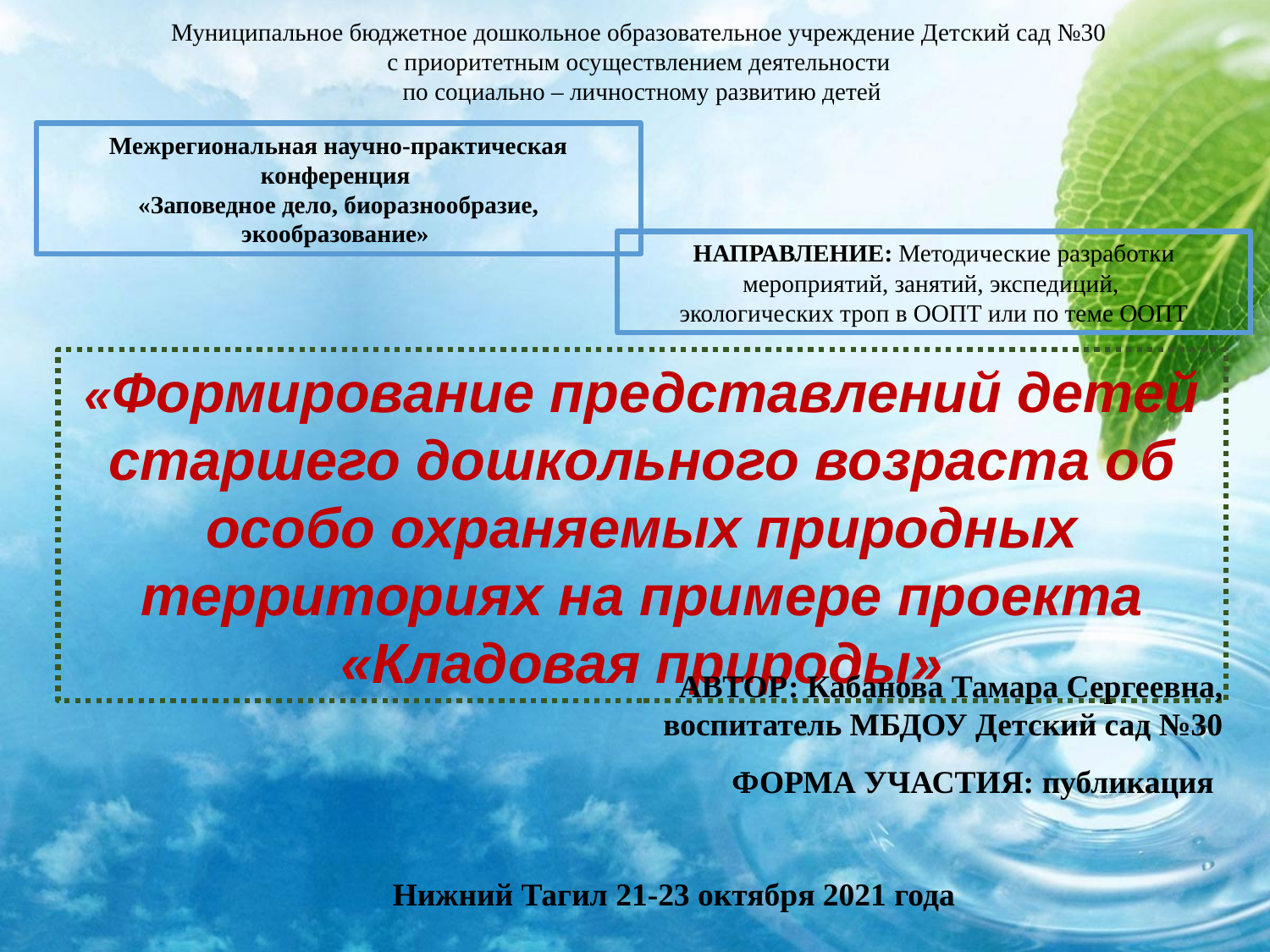

Муниципальное бюджетное дошкольное образовательное учреждение Детский сад №30
с приоритетным осуществлением деятельности
по социально – личностному развитию детей
Межрегиональная научно-практическая конференция
«Заповедное дело, биоразнообразие, экообразование»
НАПРАВЛЕНИЕ: Методические разработки мероприятий, занятий, экспедиций,
экологических троп в ООПТ или по теме ООПТ
«Формирование представлений детей старшего дошкольного возраста об особо охраняемых природных территориях на примере проекта «Кладовая природы»
АВТОР: Кабанова Тамара Сергеевна,
воспитатель МБДОУ Детский сад №30
ФОРМА УЧАСТИЯ: публикация
Нижний Тагил 21-23 октября 2021 года